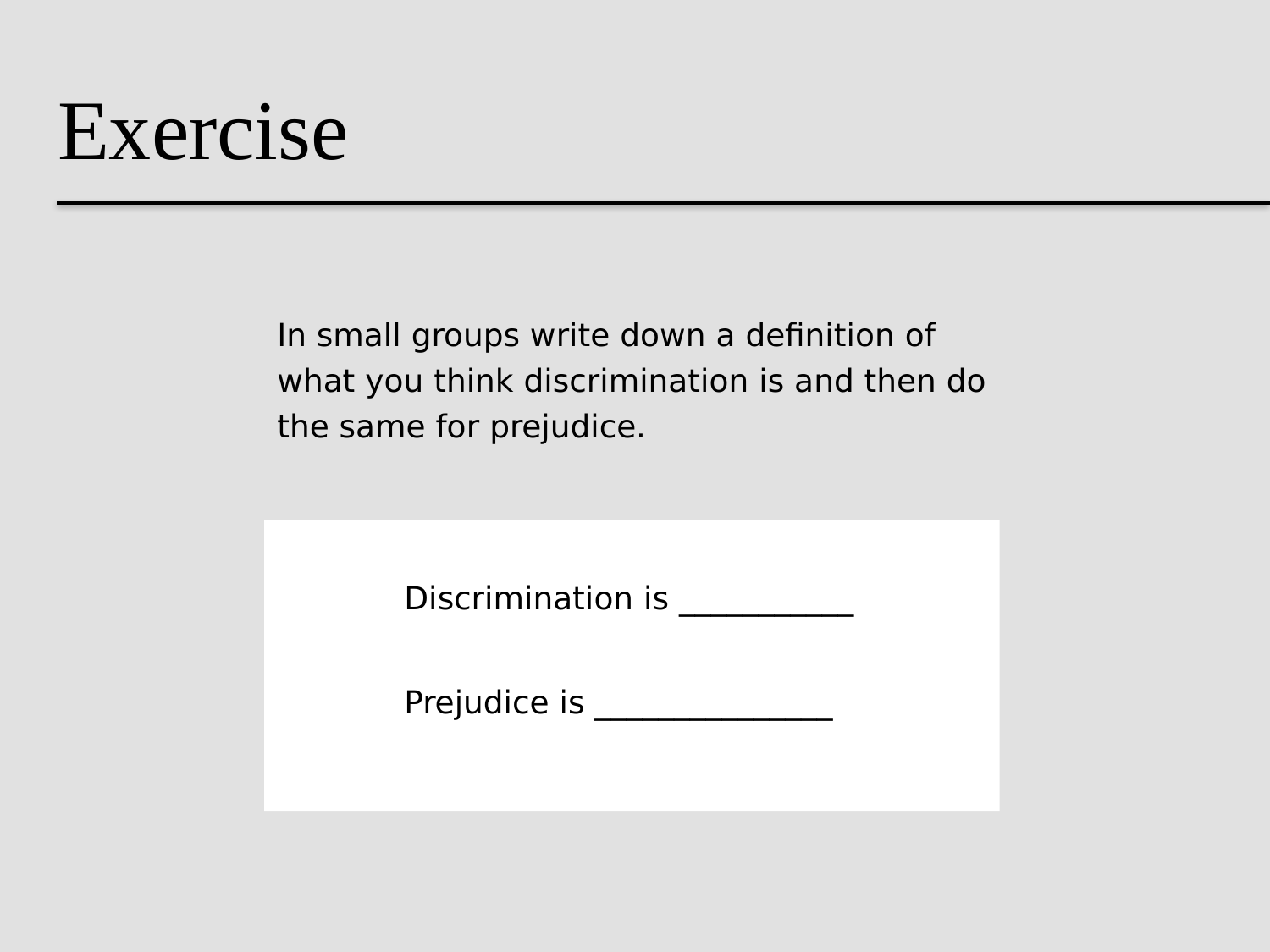

Exercise
In small groups write down a definition of what you think discrimination is and then do the same for prejudice.

	Discrimination is ___________

	Prejudice is _______________